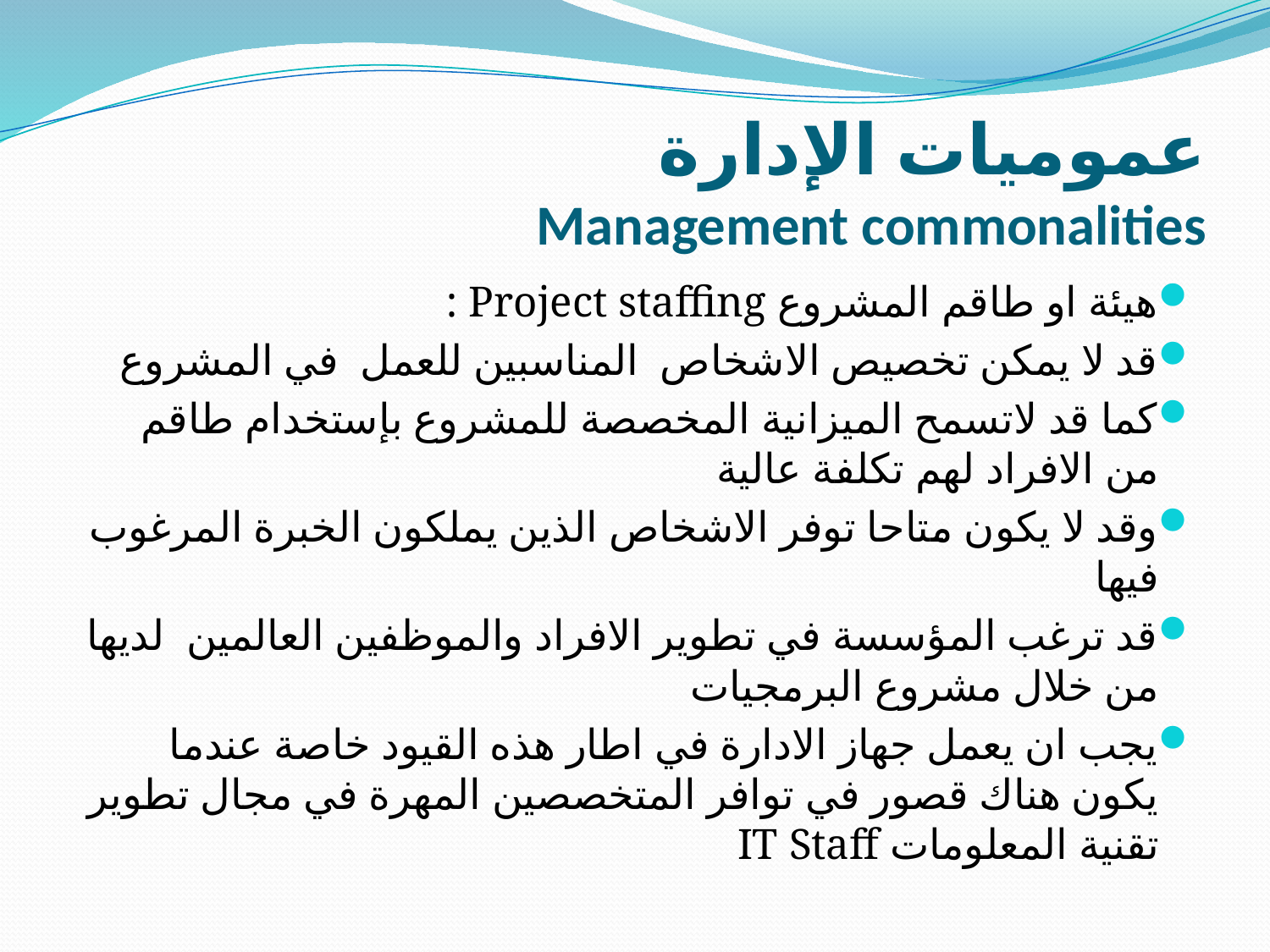

# عموميات الإدارة Management commonalities
هيئة او طاقم المشروع Project staffing :
قد لا يمكن تخصيص الاشخاص  المناسبين للعمل  في المشروع
كما قد لاتسمح الميزانية المخصصة للمشروع بإستخدام طاقم من الافراد لهم تكلفة عالية
وقد لا يكون متاحا توفر الاشخاص الذين يملكون الخبرة المرغوب فيها
قد ترغب المؤسسة في تطوير الافراد والموظفين العالمين  لديها من خلال مشروع البرمجيات
يجب ان يعمل جهاز الادارة في اطار هذه القيود خاصة عندما يكون هناك قصور في توافر المتخصصين المهرة في مجال تطوير تقنية المعلومات IT Staff